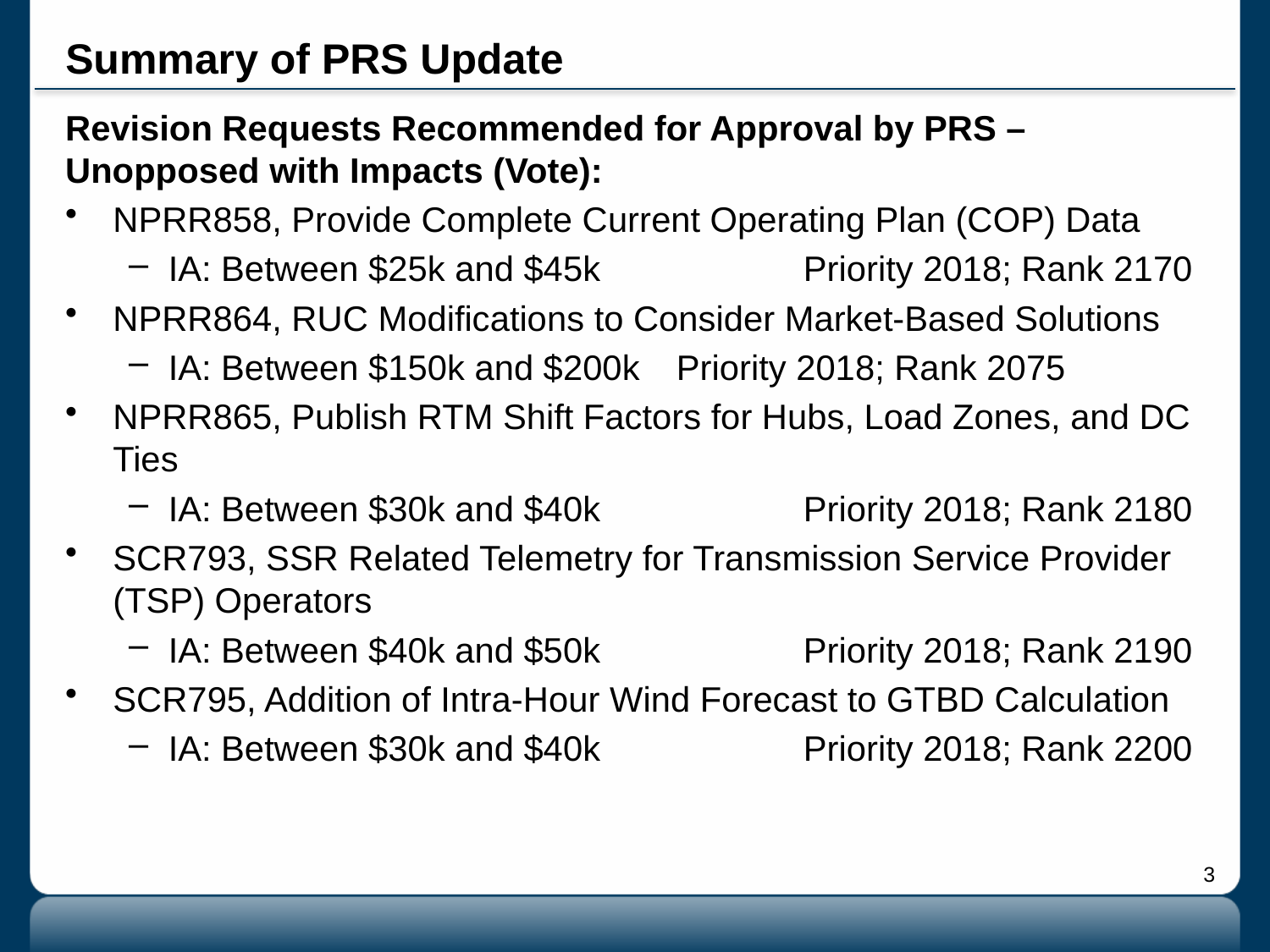

# Summary of PRS Update
Revision Requests Recommended for Approval by PRS – Unopposed with Impacts (Vote):
NPRR858, Provide Complete Current Operating Plan (COP) Data
IA: Between $25k and $45k		Priority 2018; Rank 2170
NPRR864, RUC Modifications to Consider Market-Based Solutions
IA: Between $150k and $200k	Priority 2018; Rank 2075
NPRR865, Publish RTM Shift Factors for Hubs, Load Zones, and DC Ties
IA: Between $30k and $40k		Priority 2018; Rank 2180
SCR793, SSR Related Telemetry for Transmission Service Provider (TSP) Operators
IA: Between $40k and $50k		Priority 2018; Rank 2190
SCR795, Addition of Intra-Hour Wind Forecast to GTBD Calculation
IA: Between $30k and $40k		Priority 2018; Rank 2200